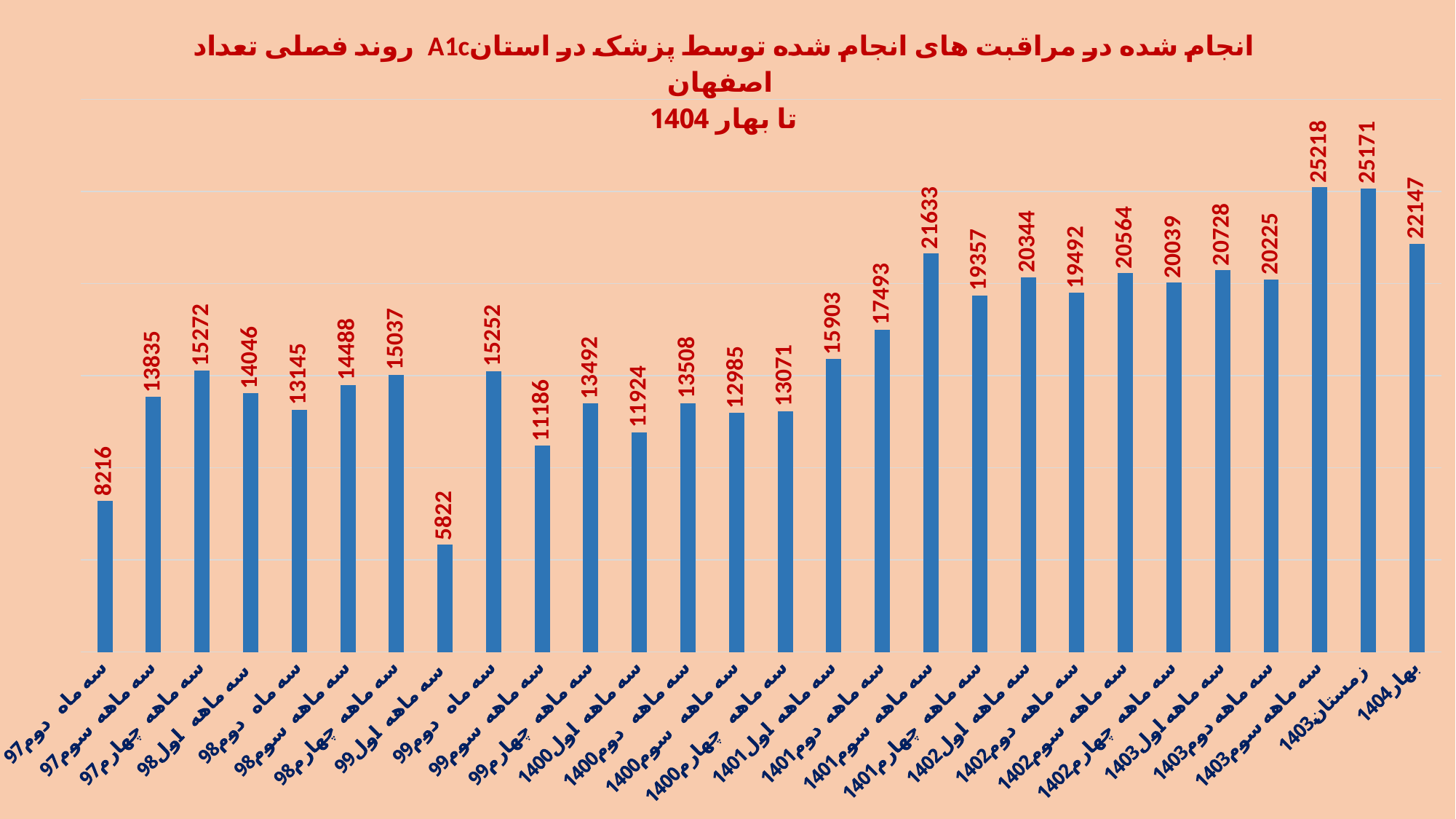

### Chart: روند فصلی تعداد  A1cانجام شده در مراقبت های انجام شده توسط پزشک در استان اصفهان
تا بهار 1404

| Category |  |
|---|---|
| سه ماه دوم  97 | 8216.0 |
| سه ماهه سوم 97 | 13835.0 |
| سه ماهه چهارم 97 | 15272.0 |
| سه ماهه اول  98  | 14046.0 |
| سه ماه دوم  98 | 13145.0 |
| سه ماهه سوم 98 | 14488.0 |
| سه ماهه چهارم 98 | 15037.0 |
| سه ماهه اول 99  | 5822.0 |
| سه ماه دوم  99 | 15252.0 |
| سه ماهه سوم 99 | 11186.0 |
| سه ماهه چهارم 99 | 13492.0 |
| سه ماهه اول 1400 | 11924.0 |
| سه ماهه دوم  1400 | 13508.0 |
| سه ماهه سوم  1400 | 12985.0 |
| سه ماهه چهارم  1400 | 13071.0 |
| سه ماهه اول 1401 | 15903.0 |
| سه ماهه دوم 1401 | 17493.0 |
| سه ماهه سوم 1401 | 21633.0 |
| سه ماهه چهارم 1401 | 19357.0 |
| سه ماهه اول 1402 | 20344.0 |
| سه ماهه دوم 1402 | 19492.0 |
| سه ماهه سوم 1402 | 20564.0 |
| سه ماهه چهارم 1402 | 20039.0 |
| سه ماهه اول1403 | 20728.0 |
| سه ماهه دوم1403 | 20225.0 |
| سه ماهه سوم1403 | 25218.0 |
| زمستان 1403 | 25171.0 |
| بهار1404 | 22147.0 |